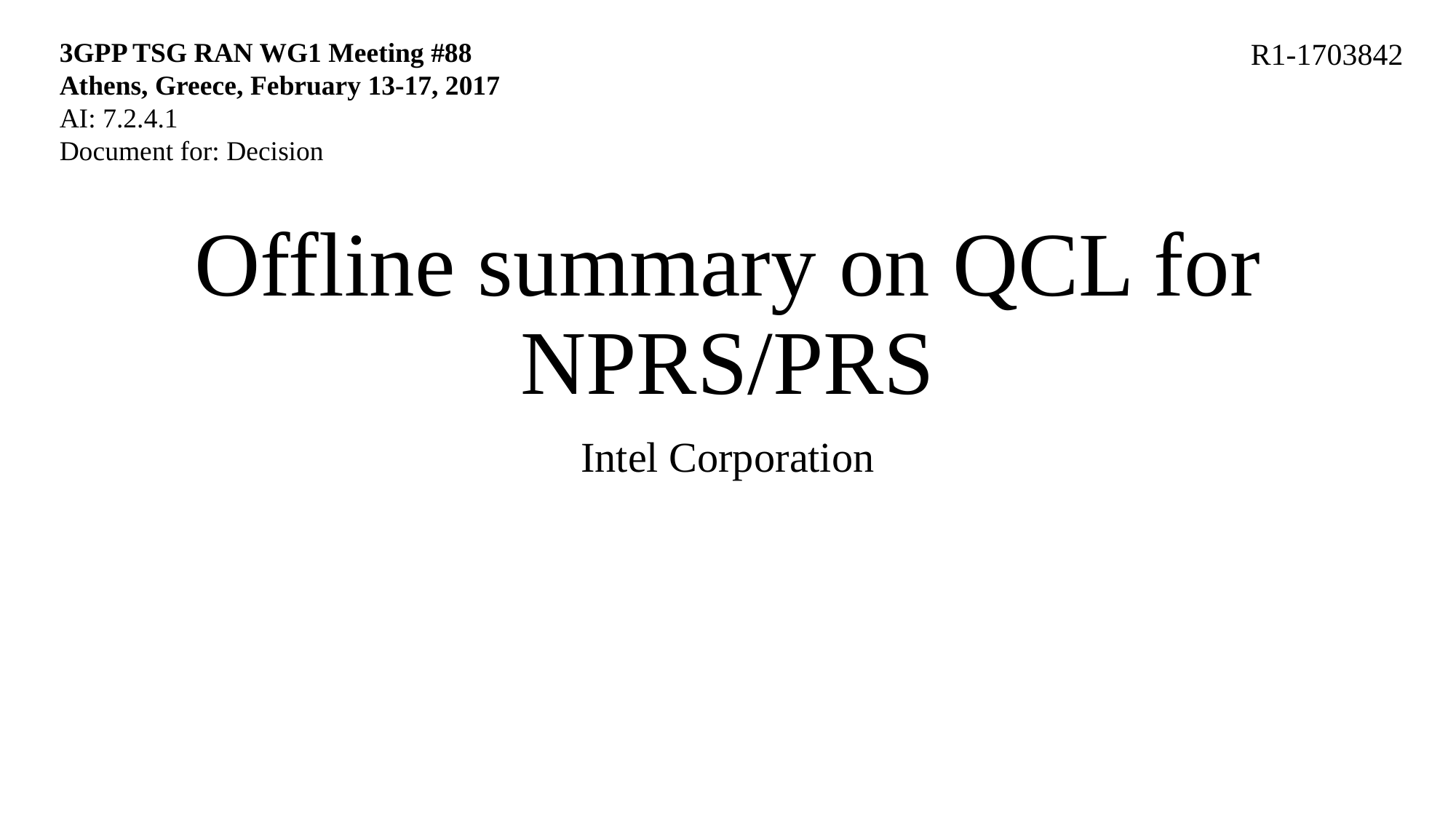

3GPP TSG RAN WG1 Meeting #88
Athens, Greece, February 13-17, 2017
AI: 7.2.4.1
Document for: Decision
R1-1703842
# Offline summary on QCL for NPRS/PRS
Intel Corporation